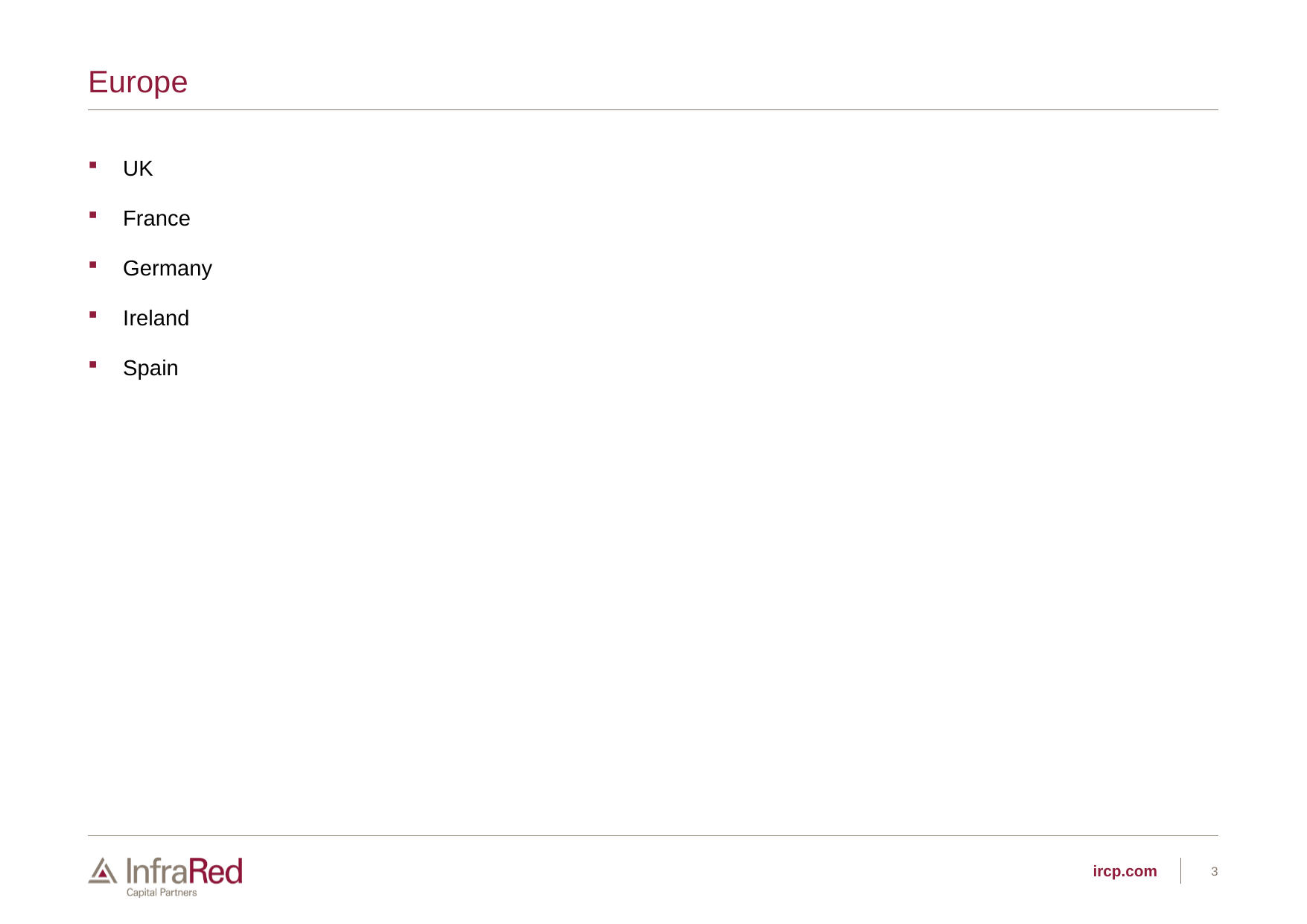

# Europe
UK
France
Germany
Ireland
Spain